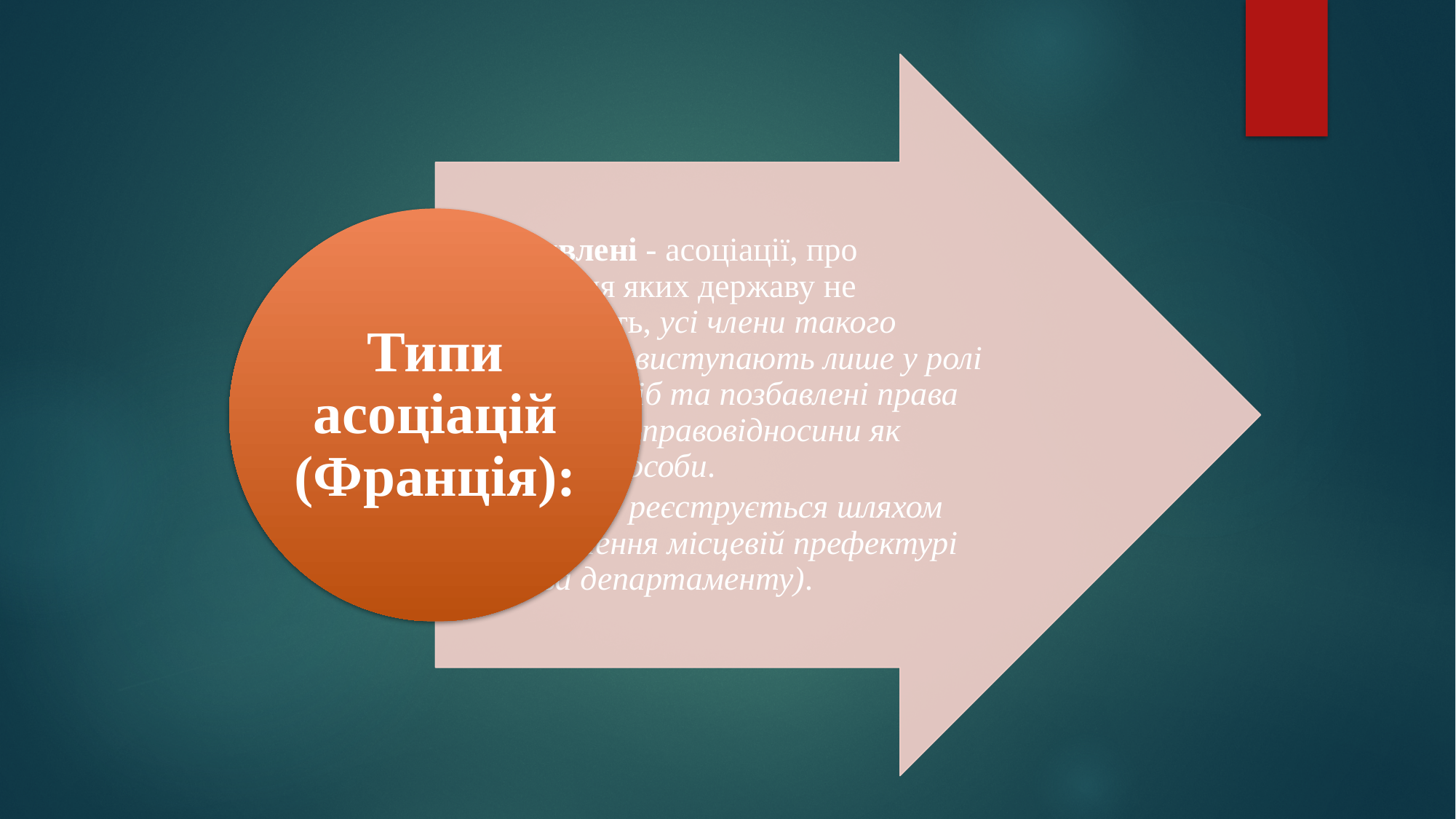

Незаявлені - асоціації, про утворення яких державу не інформують, усі члени такого об’єднання виступають лише у ролі фізичних осіб та позбавлені права вступати у правовідносини як юридичної особи.
Заявлені - реєструється шляхом повідомлення місцевій префектурі (голова департаменту).
Типи асоціацій (Франція):